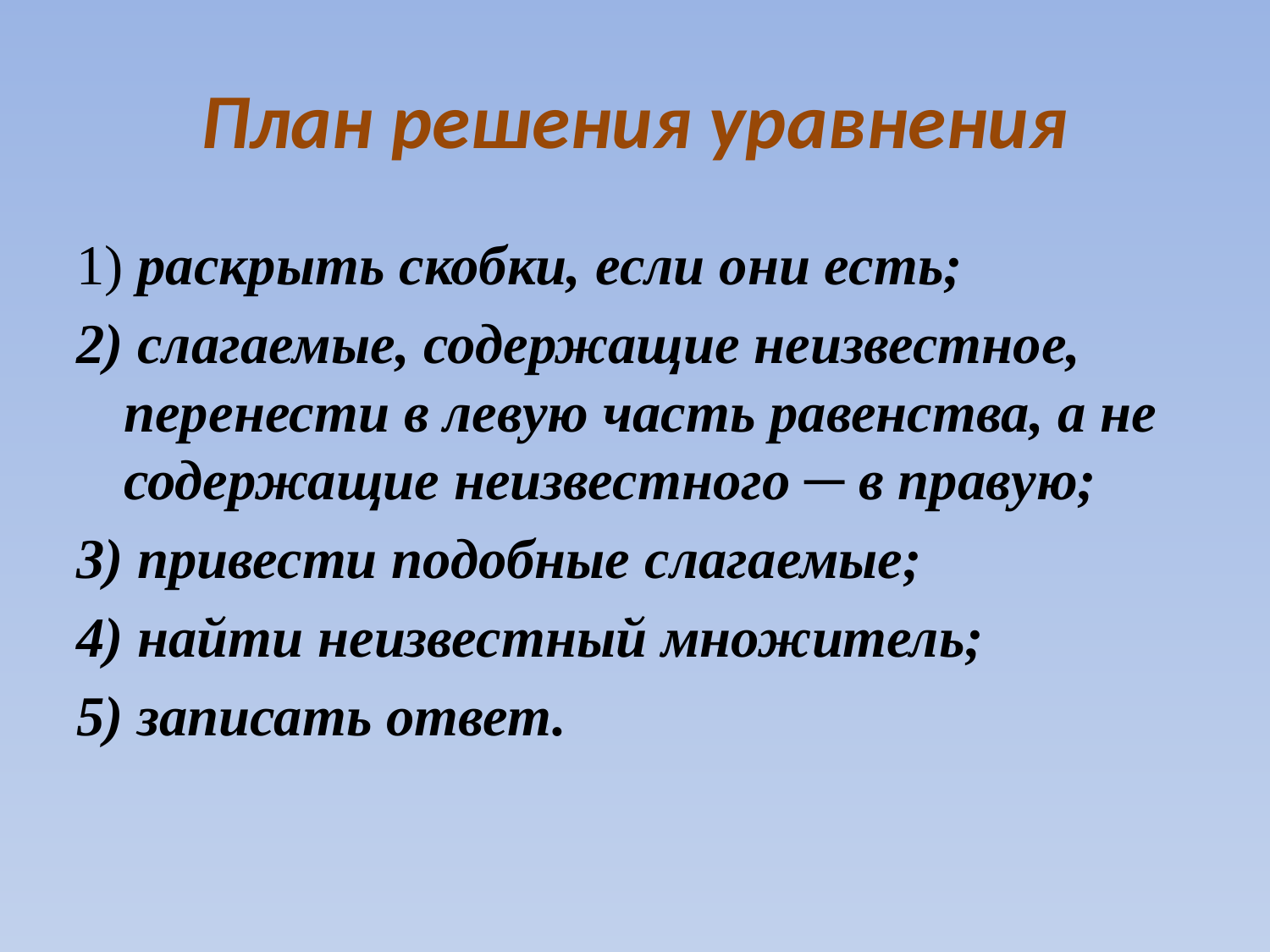

# План решения уравнения
1) раскрыть скобки, если они есть;
2) слагаемые, содержащие неизвестное, перенести в левую часть равенства, а не содержащие неизвестного ─ в правую;
3) привести подобные слагаемые;
4) найти неизвестный множитель;
5) записать ответ.